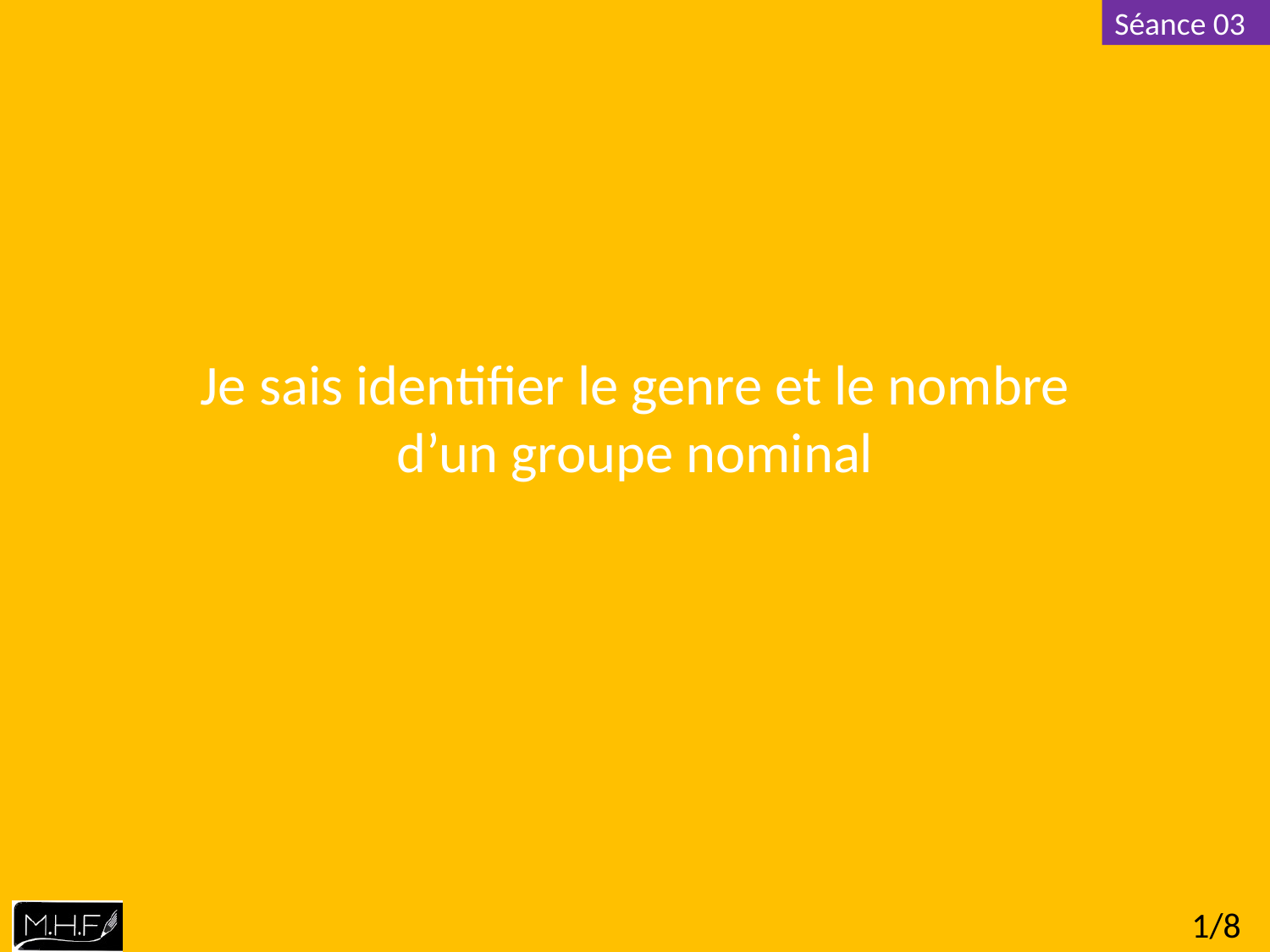

Je sais identifier le genre et le nombre d’un groupe nominal
1/8